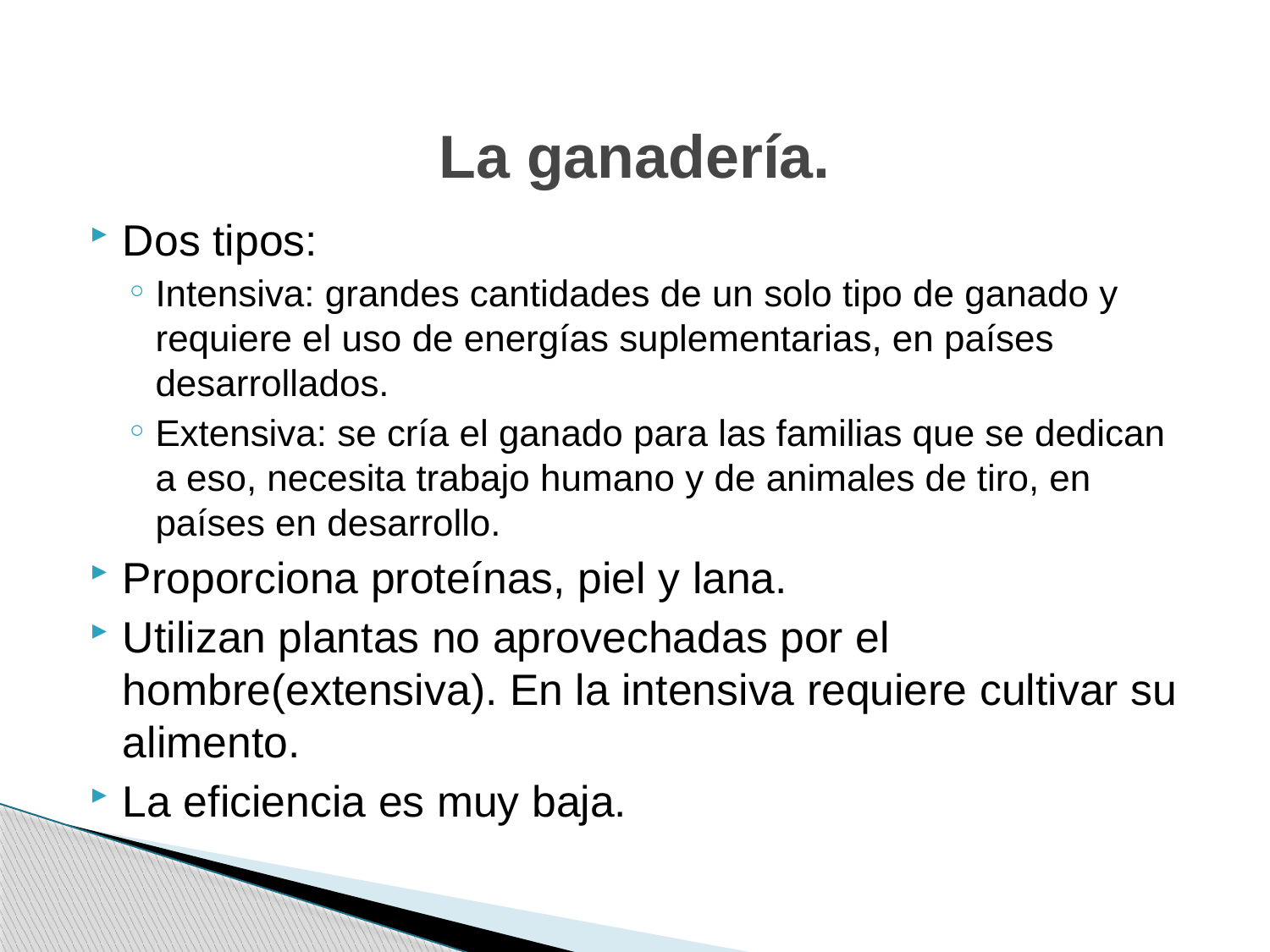

# La ganadería.
Dos tipos:
Intensiva: grandes cantidades de un solo tipo de ganado y requiere el uso de energías suplementarias, en países desarrollados.
Extensiva: se cría el ganado para las familias que se dedican a eso, necesita trabajo humano y de animales de tiro, en países en desarrollo.
Proporciona proteínas, piel y lana.
Utilizan plantas no aprovechadas por el hombre(extensiva). En la intensiva requiere cultivar su alimento.
La eficiencia es muy baja.